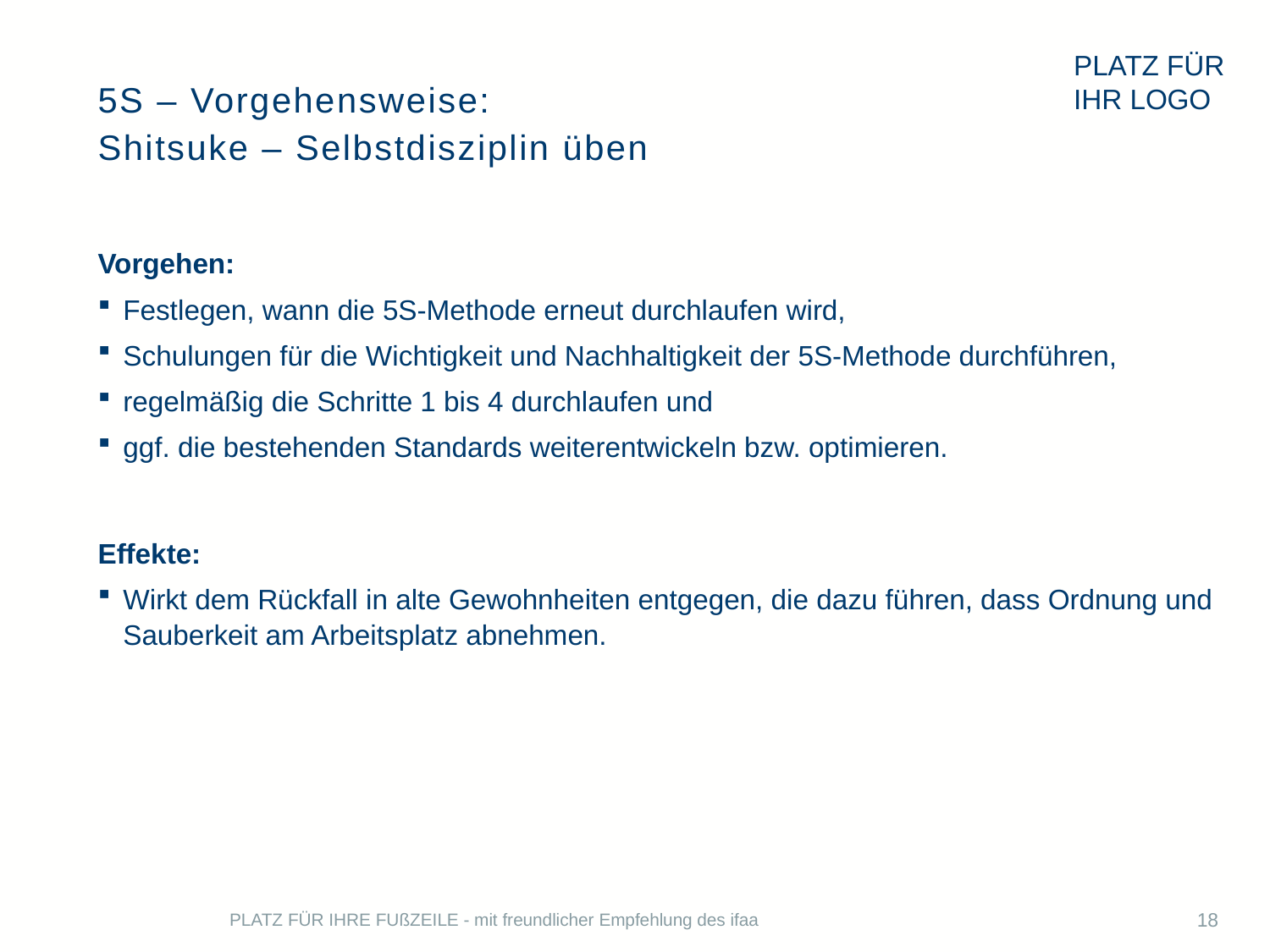

# 5S – Vorgehensweise: Shitsuke – Selbstdisziplin üben
Vorgehen:
Festlegen, wann die 5S-Methode erneut durchlaufen wird,
Schulungen für die Wichtigkeit und Nachhaltigkeit der 5S-Methode durchführen,
regelmäßig die Schritte 1 bis 4 durchlaufen und
ggf. die bestehenden Standards weiterentwickeln bzw. optimieren.

Effekte:
Wirkt dem Rückfall in alte Gewohnheiten entgegen, die dazu führen, dass Ordnung und Sauberkeit am Arbeitsplatz abnehmen.
PLATZ FÜR IHRE FUßZEILE - mit freundlicher Empfehlung des ifaa
18